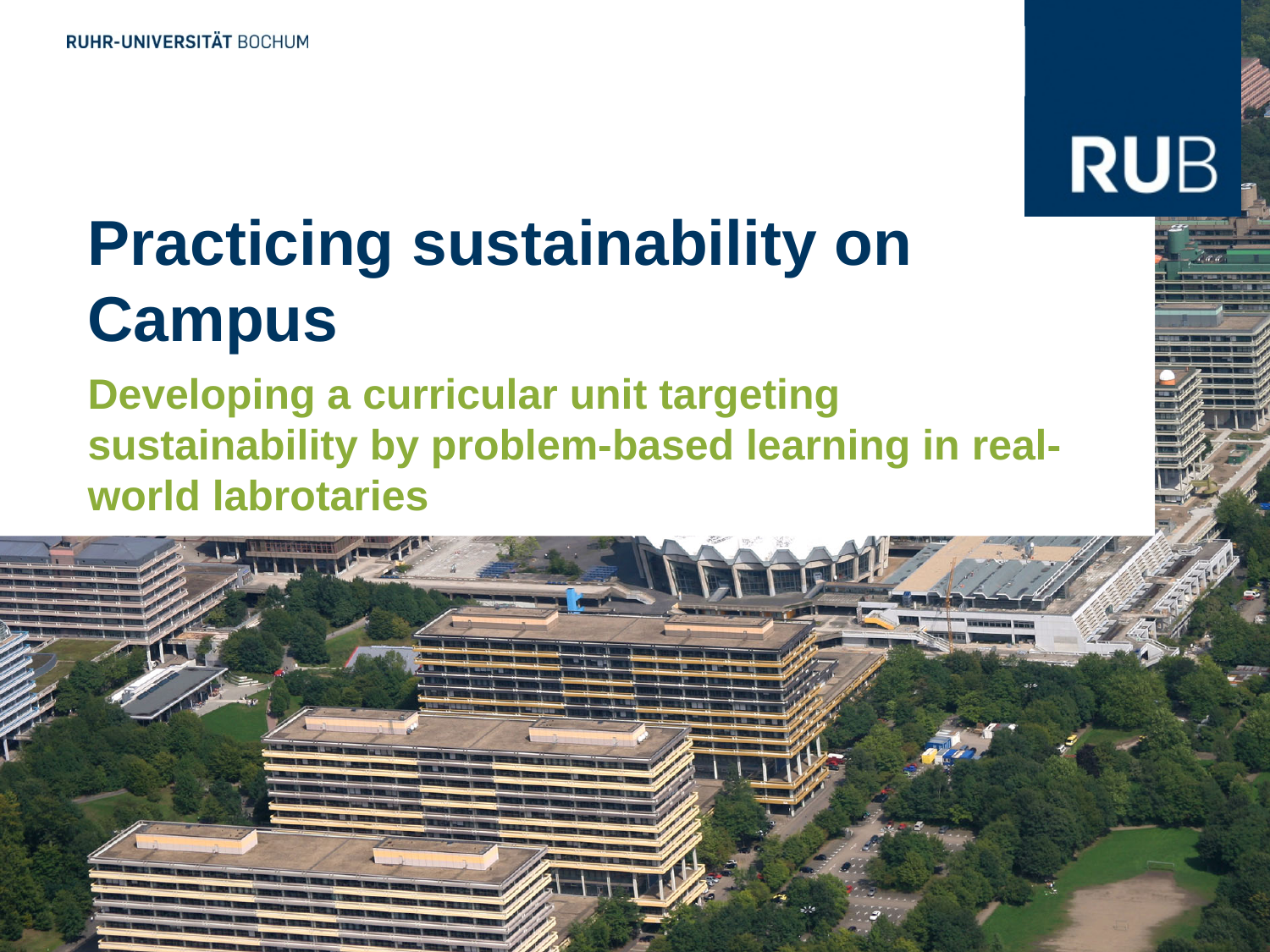

# Practicing sustainability on Campus
Developing a curricular unit targeting sustainability by problem-based learning in real-world labrotaries